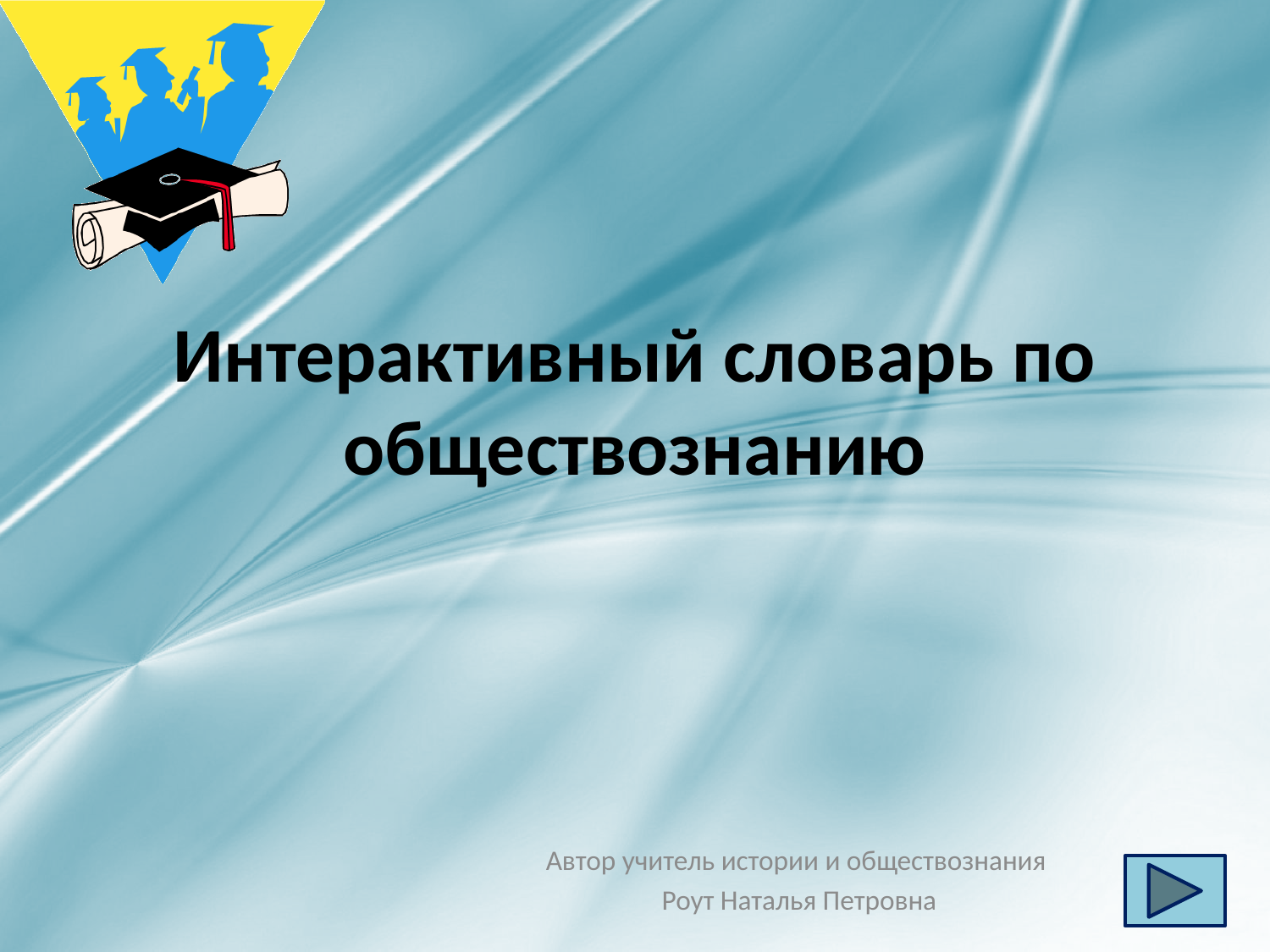

# Интерактивный словарь по обществознанию
Автор учитель истории и обществознания
Роут Наталья Петровна